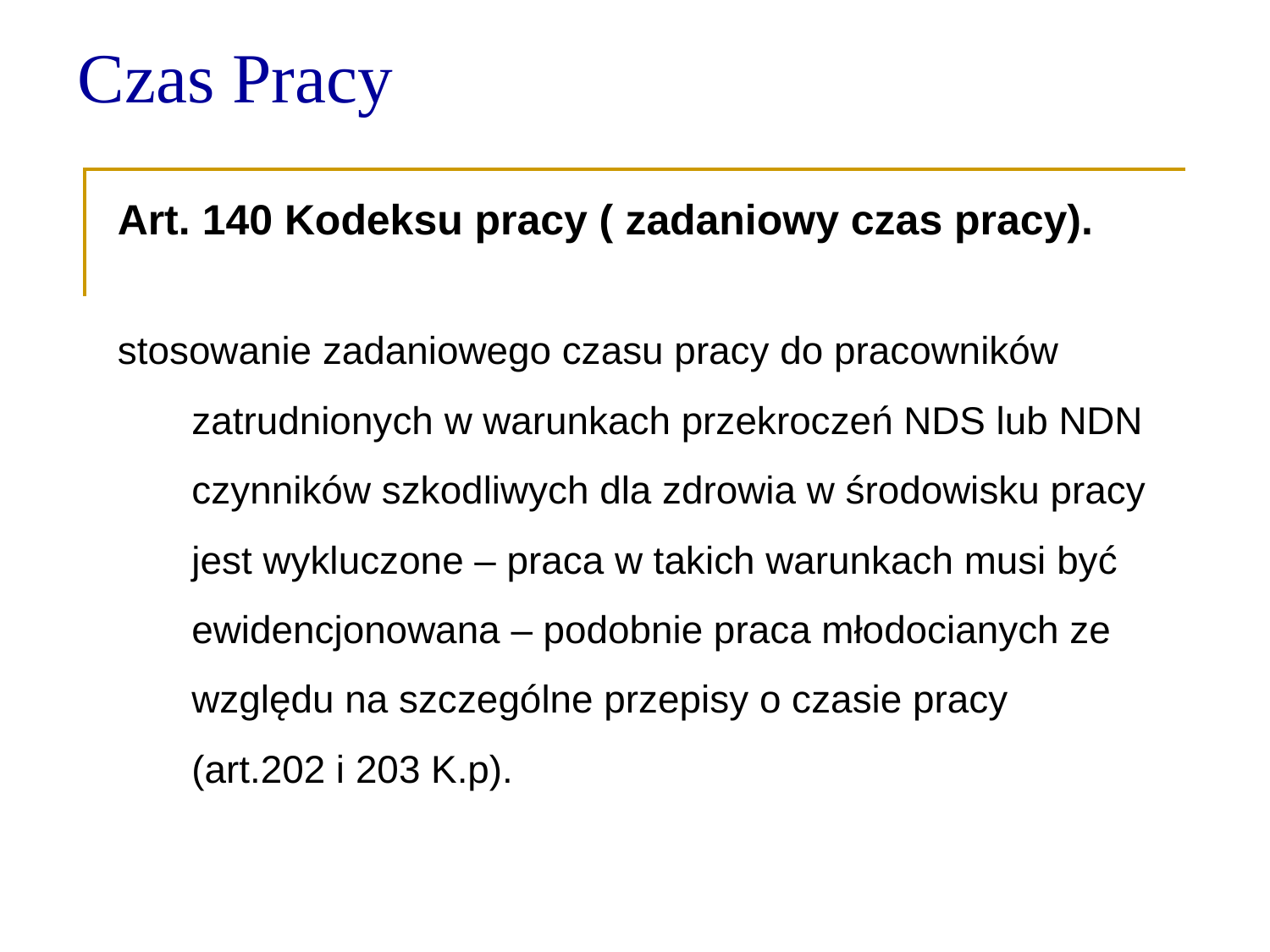

Czas Pracy
Art. 140 Kodeksu pracy ( zadaniowy czas pracy).
stosowanie zadaniowego czasu pracy do pracowników zatrudnionych w warunkach przekroczeń NDS lub NDN czynników szkodliwych dla zdrowia w środowisku pracy jest wykluczone – praca w takich warunkach musi być ewidencjonowana – podobnie praca młodocianych ze względu na szczególne przepisy o czasie pracy
(art.202 i 203 K.p).